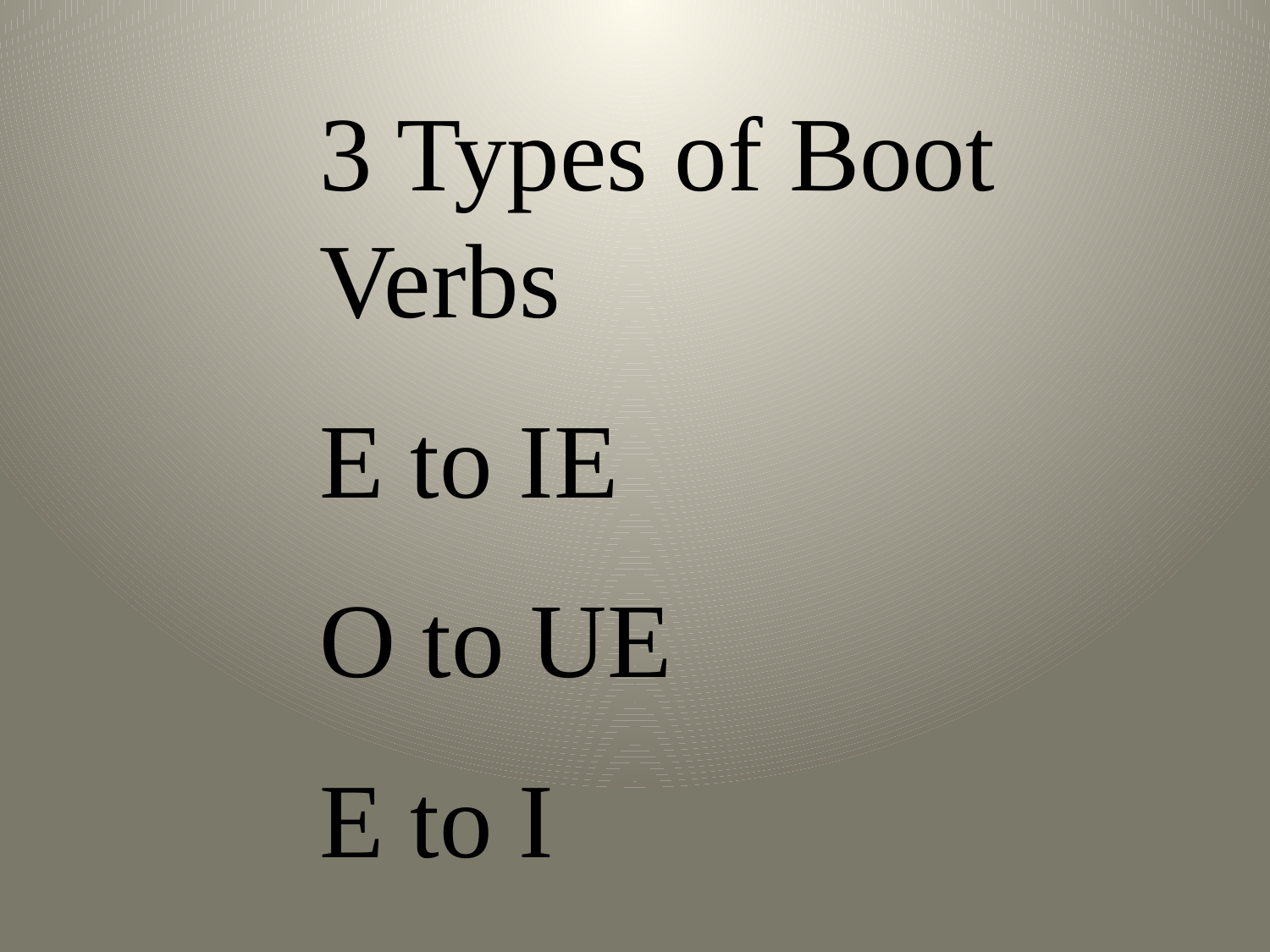

3 Types of Boot Verbs
E to IE
O to UE
E to I